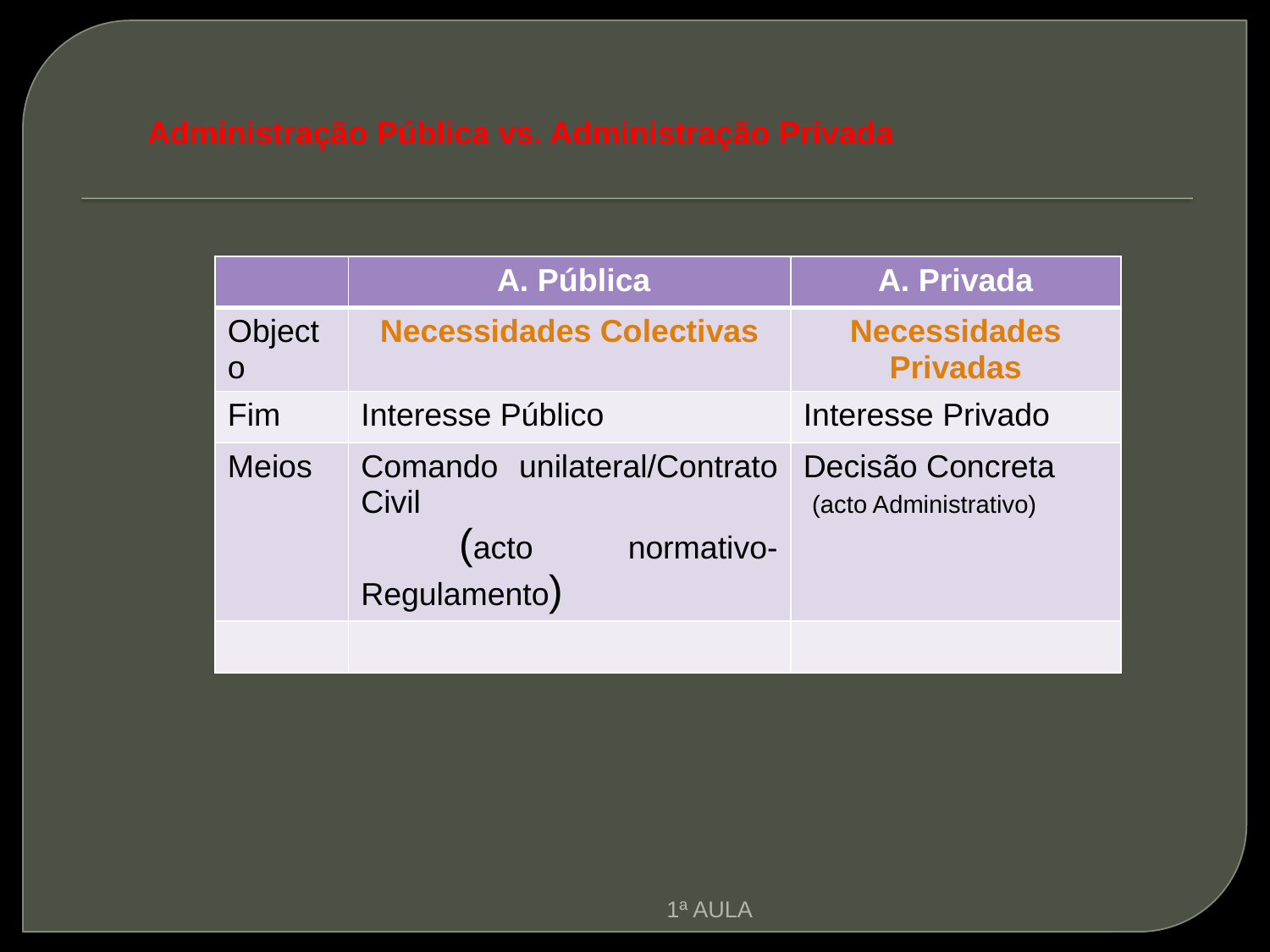

Administração Pública vs. Administração Privada
|  | A. Pública | A. Privada |
| --- | --- | --- |
| Objecto | Necessidades Colectivas | Necessidades Privadas |
| Fim | Interesse Público | Interesse Privado |
| Meios | Comando unilateral/Contrato Civil (acto normativo- Regulamento) | Decisão Concreta (acto Administrativo) |
|  |  |  |
1ª AULA